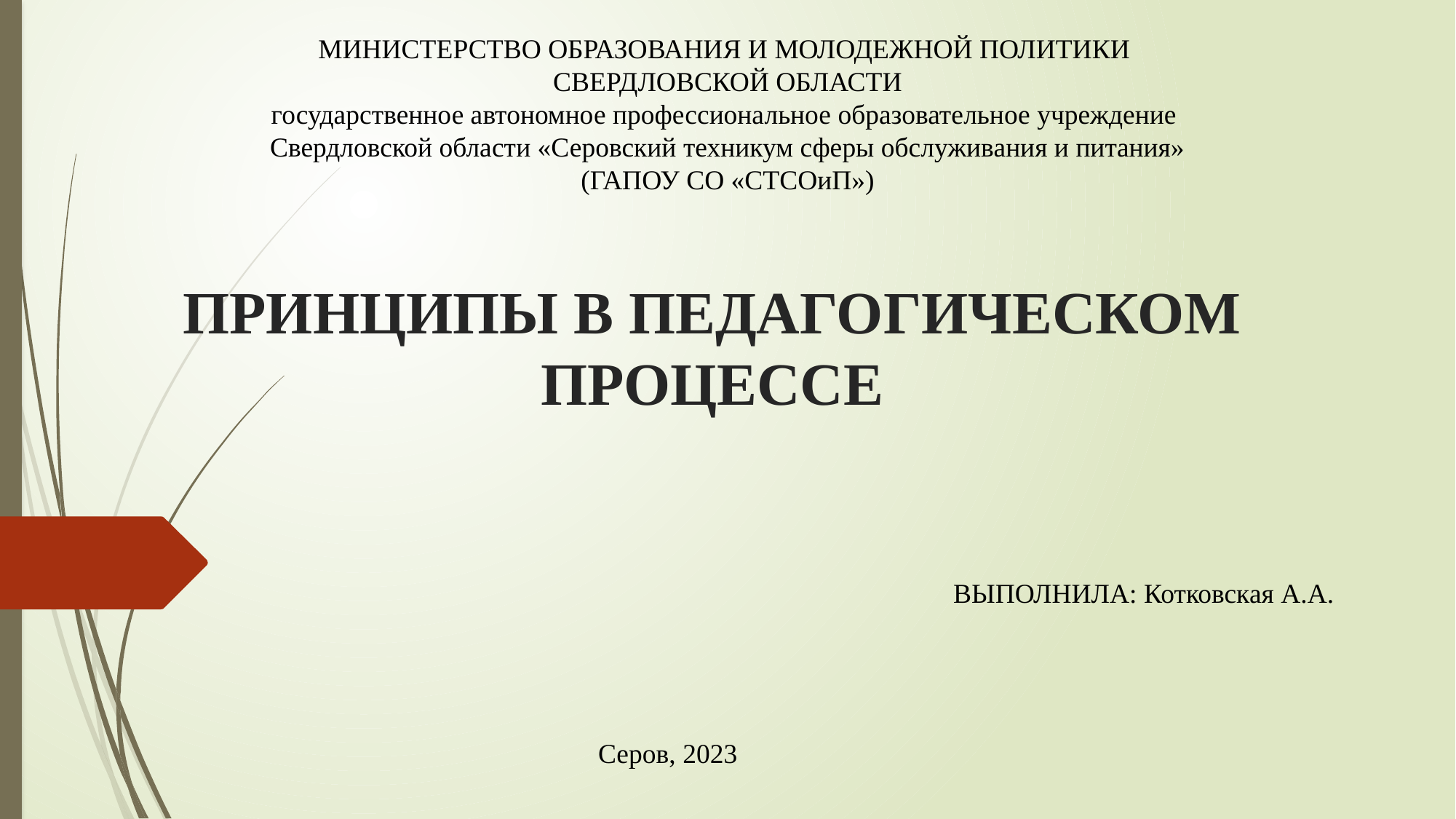

МИНИСТЕРСТВО ОБРАЗОВАНИЯ И МОЛОДЕЖНОЙ ПОЛИТИКИ
СВЕРДЛОВСКОЙ ОБЛАСТИ
государственное автономное профессиональное образовательное учреждение
Свердловской области «Серовский техникум сферы обслуживания и питания»
(ГАПОУ СО «СТСОиП»)
# ПРИНЦИПЫ В ПЕДАГОГИЧЕСКОМ ПРОЦЕССЕ
ВЫПОЛНИЛА: Котковская А.А.
Серов, 2023